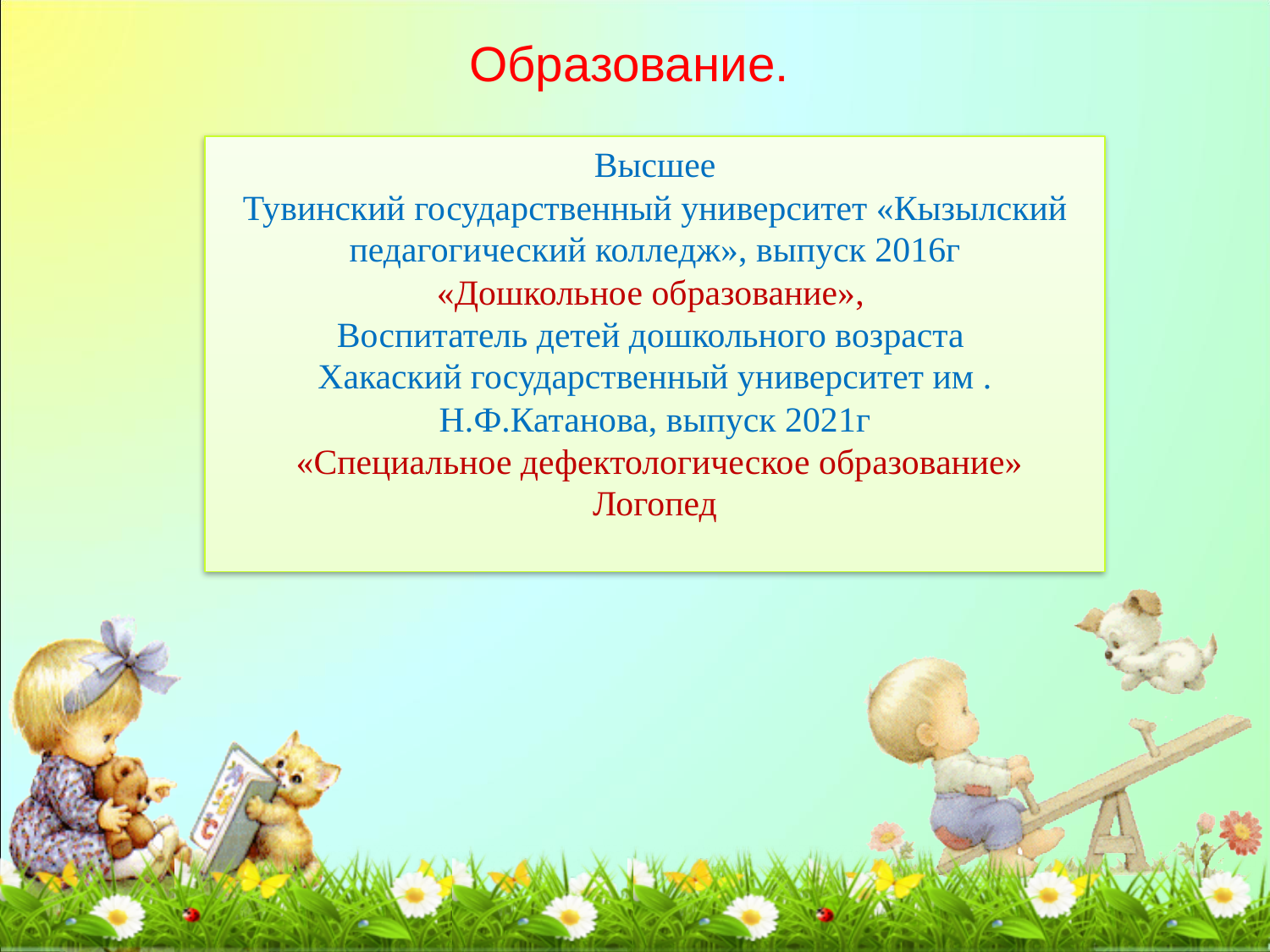

Образование.
Высшее
Тувинский государственный университет «Кызылский педагогический колледж», выпуск 2016г
«Дошкольное образование»,
Воспитатель детей дошкольного возраста
Хакаский государственный университет им . Н.Ф.Катанова, выпуск 2021г
 «Специальное дефектологическое образование»
Логопед